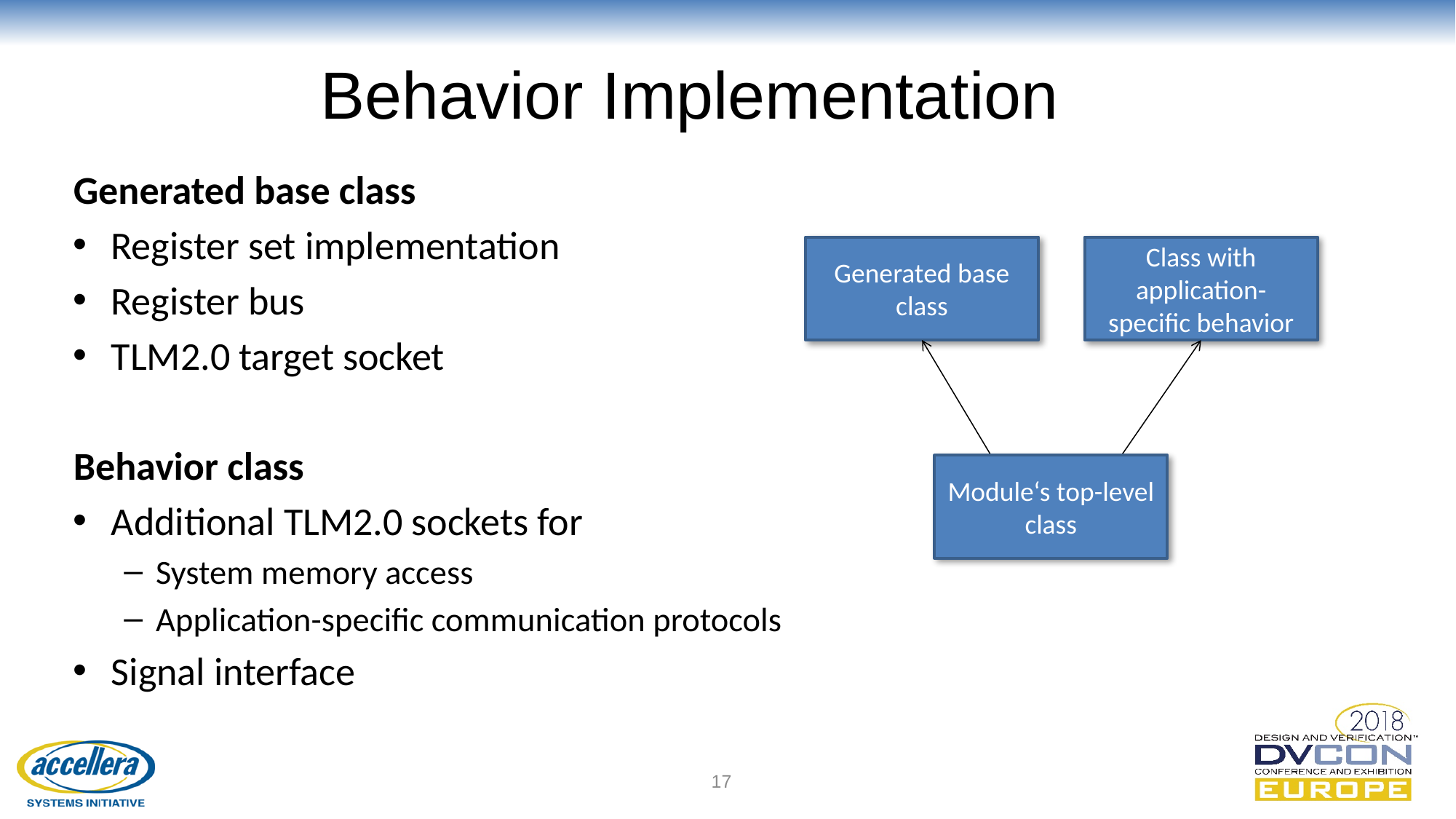

# Behavior Implementation
Generated base class
Register set implementation
Register bus
TLM2.0 target socket

Behavior class
Additional TLM2.0 sockets for
System memory access
Application-specific communication protocols
Signal interface
Generated base class
Class with application-specific behavior
Module‘s top-level class
17